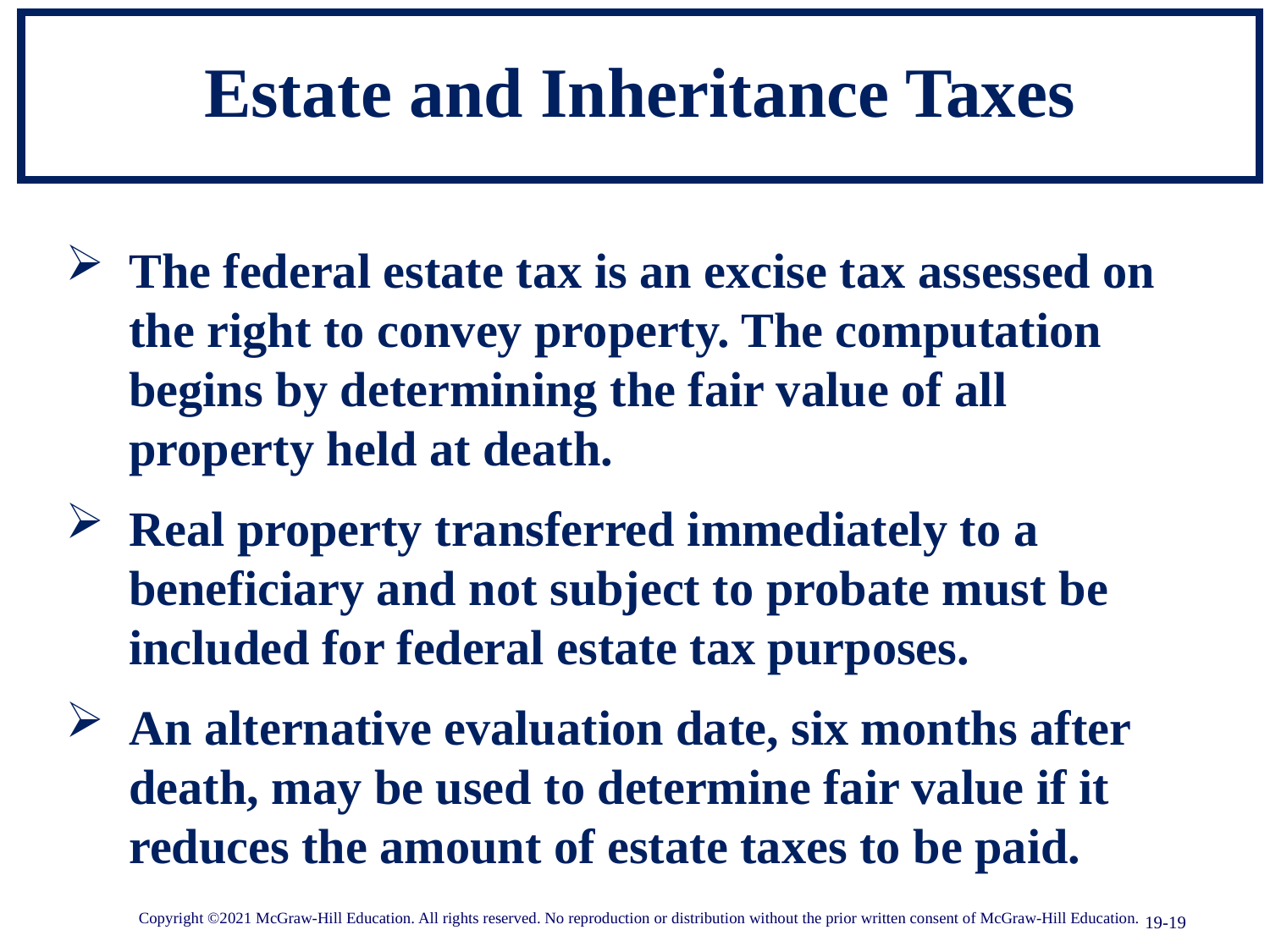

# Estate and Inheritance Taxes
The federal estate tax is an excise tax assessed on the right to convey property. The computation begins by determining the fair value of all property held at death.
Real property transferred immediately to a beneficiary and not subject to probate must be included for federal estate tax purposes.
An alternative evaluation date, six months after death, may be used to determine fair value if it reduces the amount of estate taxes to be paid.

Copyright ©2021 McGraw-Hill Education. All rights reserved. No reproduction or distribution without the prior written consent of McGraw-Hill Education.
19-19